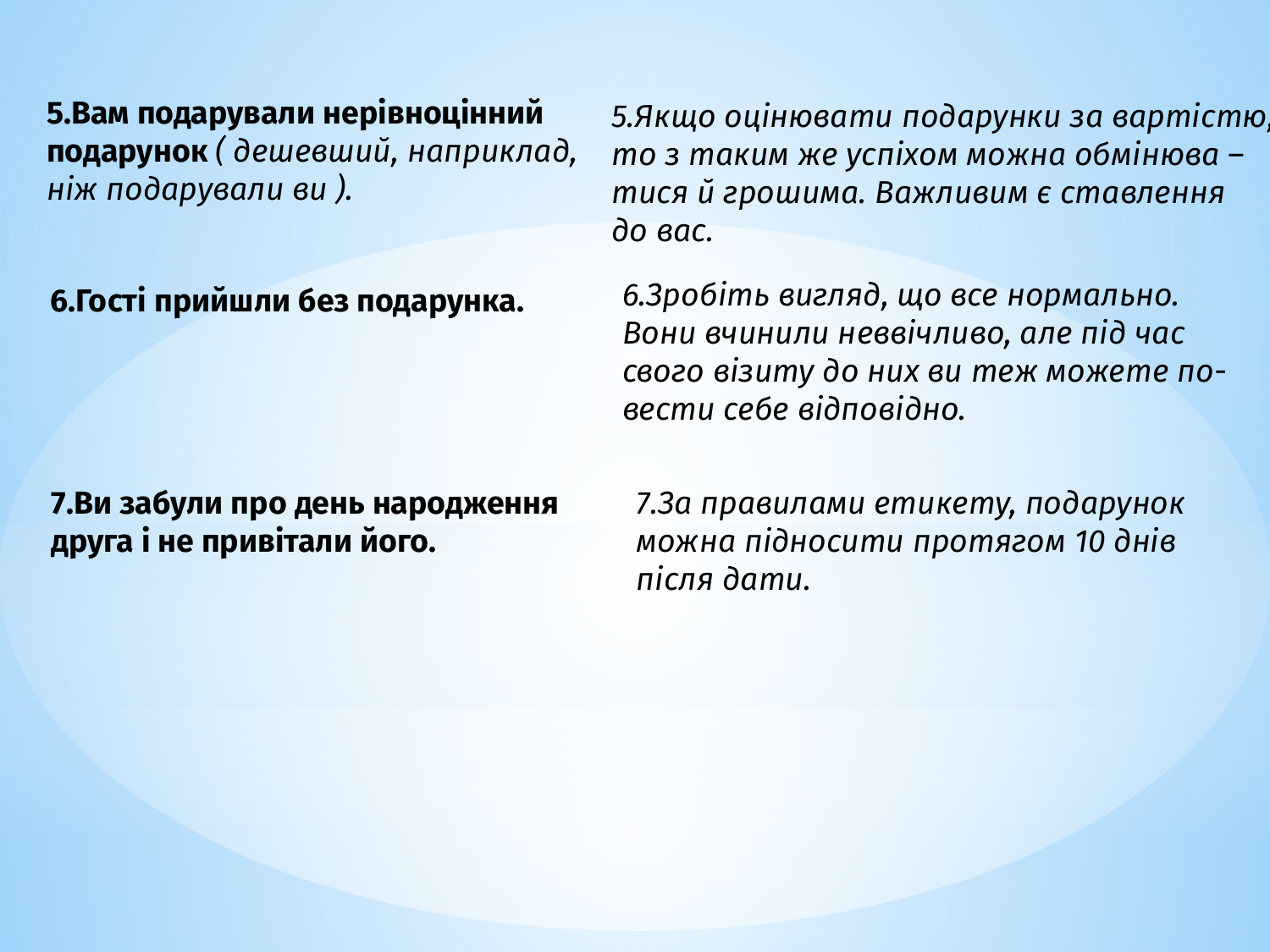

5.Вам подарували нерівноцінний
подарунок ( дешевший, наприклад,
ніж подарували ви ).
5.Якщо оцінювати подарунки за вартістю,
то з таким же успіхом можна обмінюва –
тися й грошима. Важливим є ставлення
до вас.

6.Зробіть вигляд, що все нормально.
Вони вчинили неввічливо, але під час
свого візиту до них ви теж можете по-
вести себе відповідно.
6.Гості прийшли без подарунка.
7.Ви забули про день народження
друга і не привітали його.
7.За правилами етикету, подарунок
можна підносити протягом 10 днів
після дати.